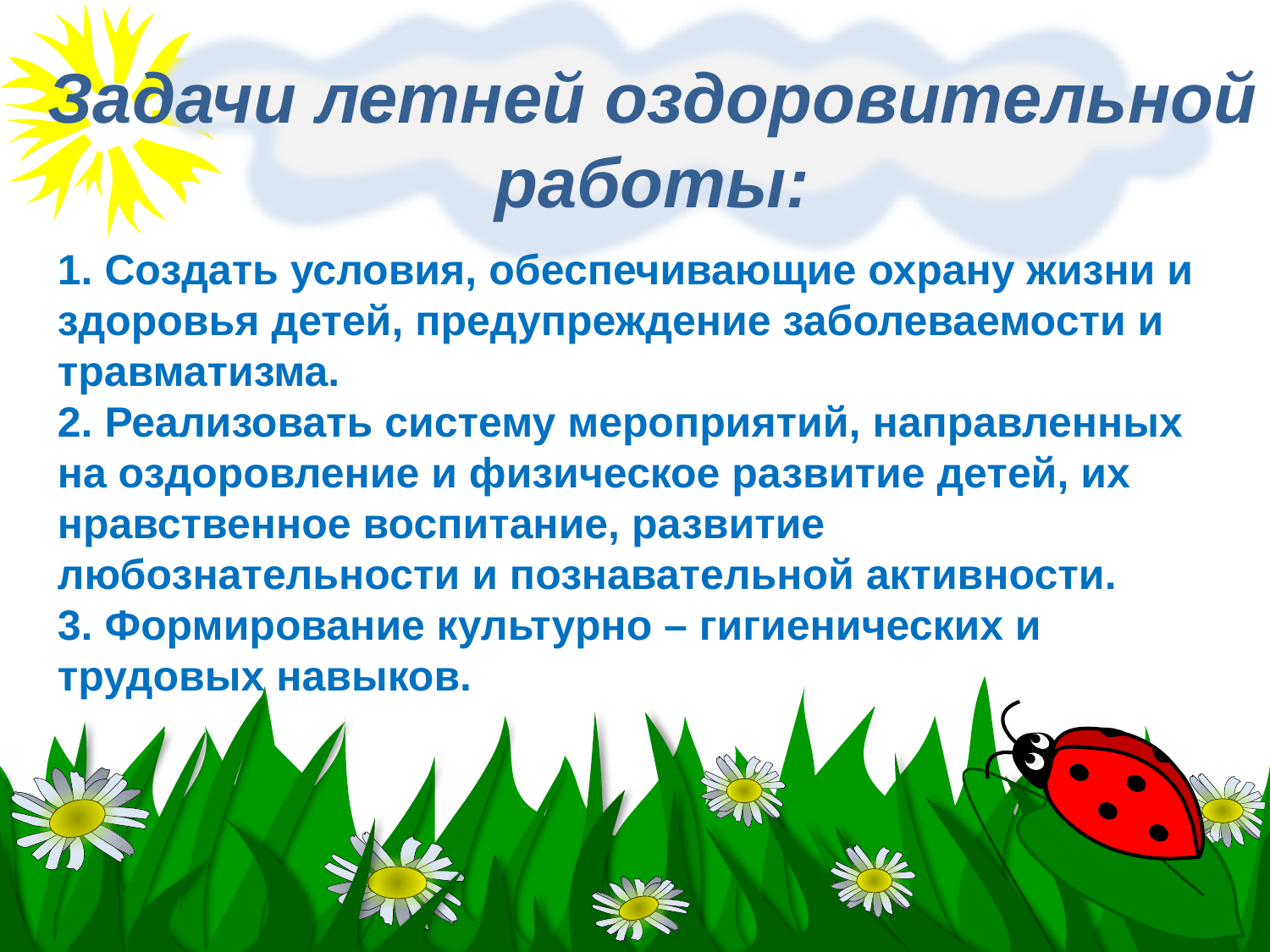

Задачи летней оздоровительной работы:

1. Создать условия, обеспечивающие охрану жизни и здоровья детей, предупреждение заболеваемости и травматизма.
2. Реализовать систему мероприятий, направленных на оздоровление и физическое развитие детей, их нравственное воспитание, развитие любознательности и познавательной активности.
3. Формирование культурно – гигиенических и трудовых навыков.